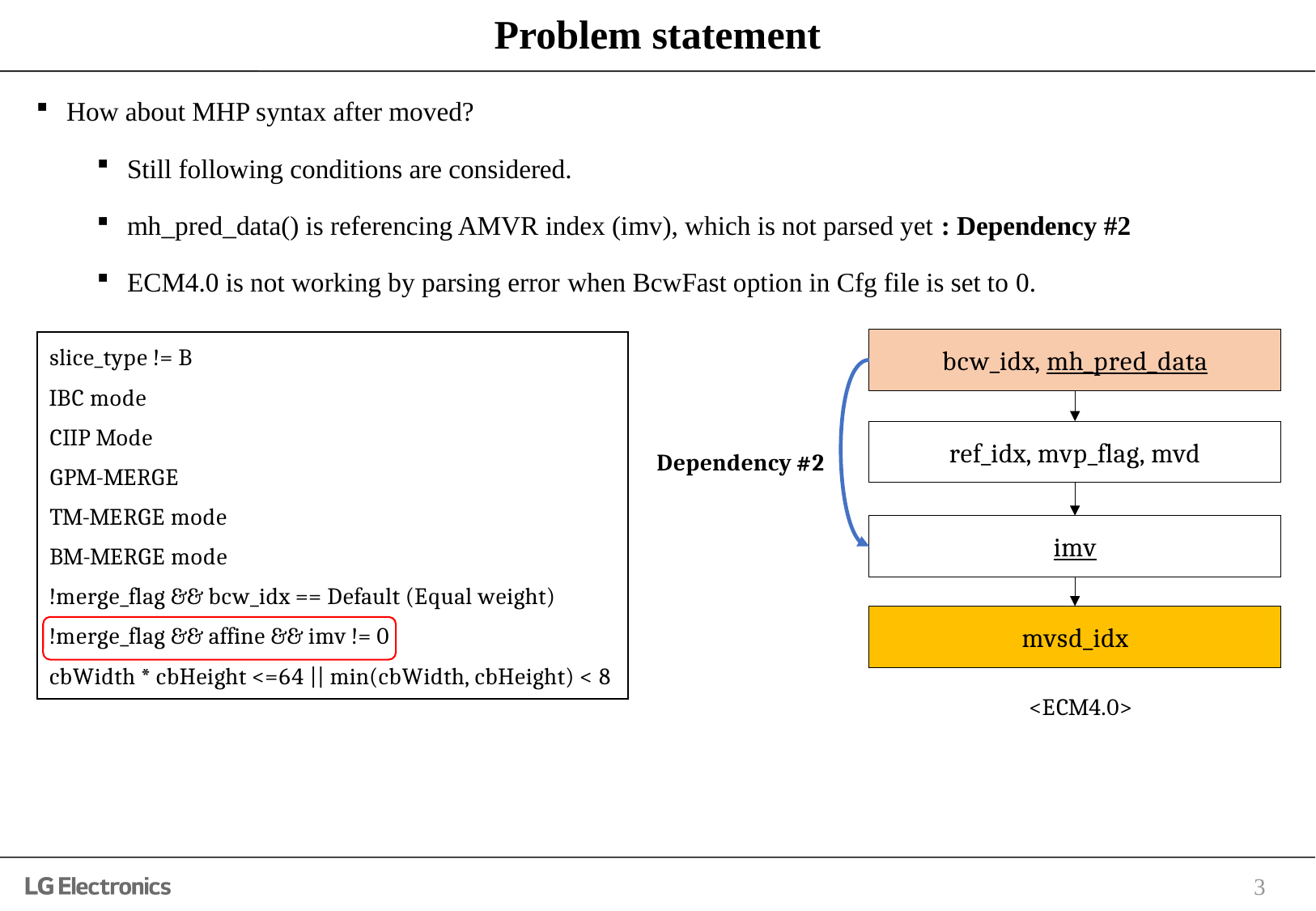

# Problem statement
How about MHP syntax after moved?
Still following conditions are considered.
mh_pred_data() is referencing AMVR index (imv), which is not parsed yet : Dependency #2
ECM4.0 is not working by parsing error when BcwFast option in Cfg file is set to 0.
bcw_idx, mh_pred_data
ref_idx, mvp_flag, mvd
imv
mvsd_idx
Dependency #2
<ECM4.0>
slice_type != B
IBC mode
CIIP Mode
GPM-MERGE
TM-MERGE mode
BM-MERGE mode
!merge_flag && bcw_idx == Default (Equal weight)
!merge_flag && affine && imv != 0
cbWidth * cbHeight <=64 || min(cbWidth, cbHeight) < 8

3